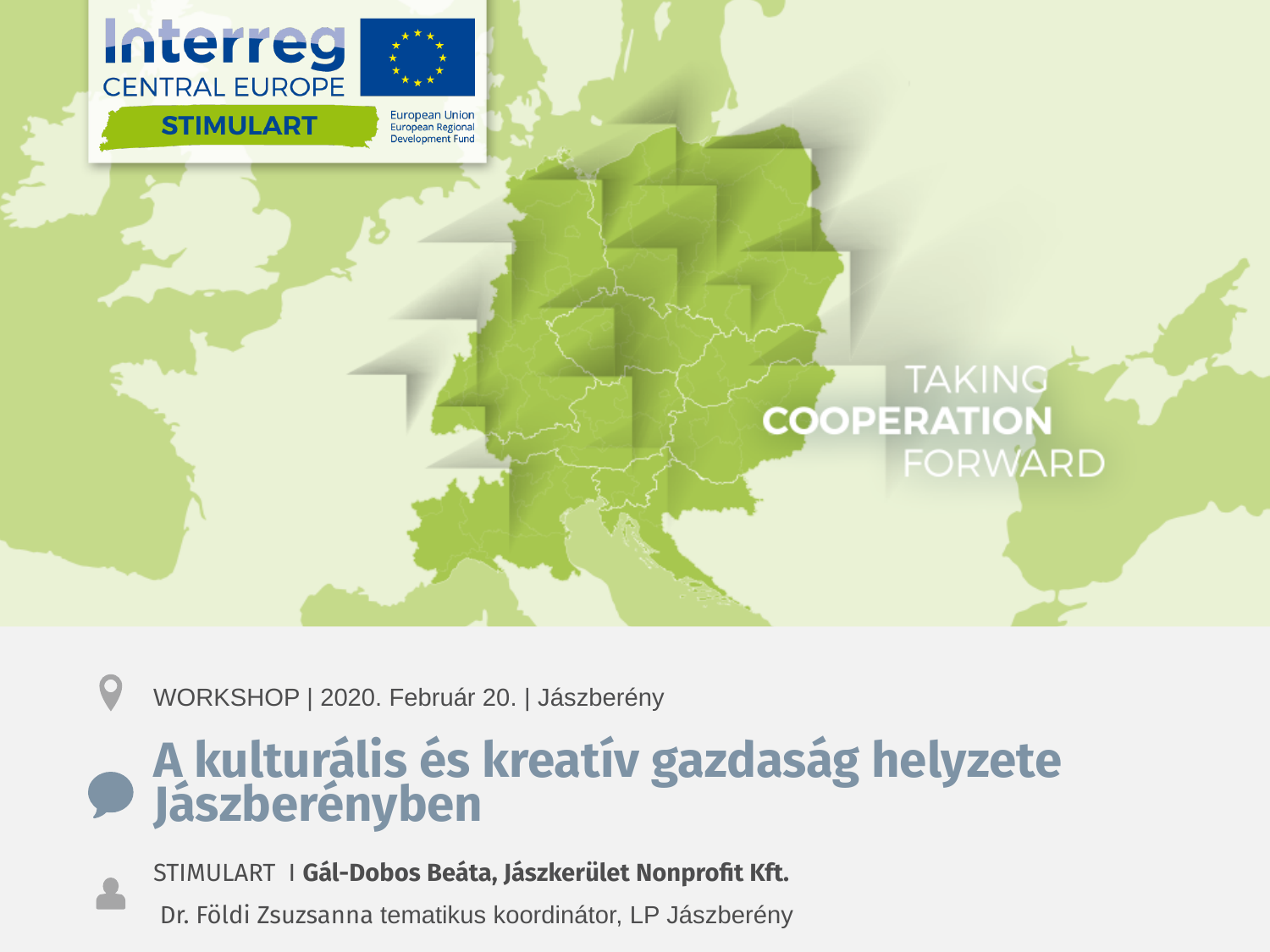

WORKSHOP | 2020. Február 20. | Jászberény
A kulturális és kreatív gazdaság helyzete Jászberényben
STIMULART  I Gál-Dobos Beáta, Jászkerület Nonprofit Kft.
 Dr. Földi Zsuzsanna tematikus koordinátor, LP Jászberény